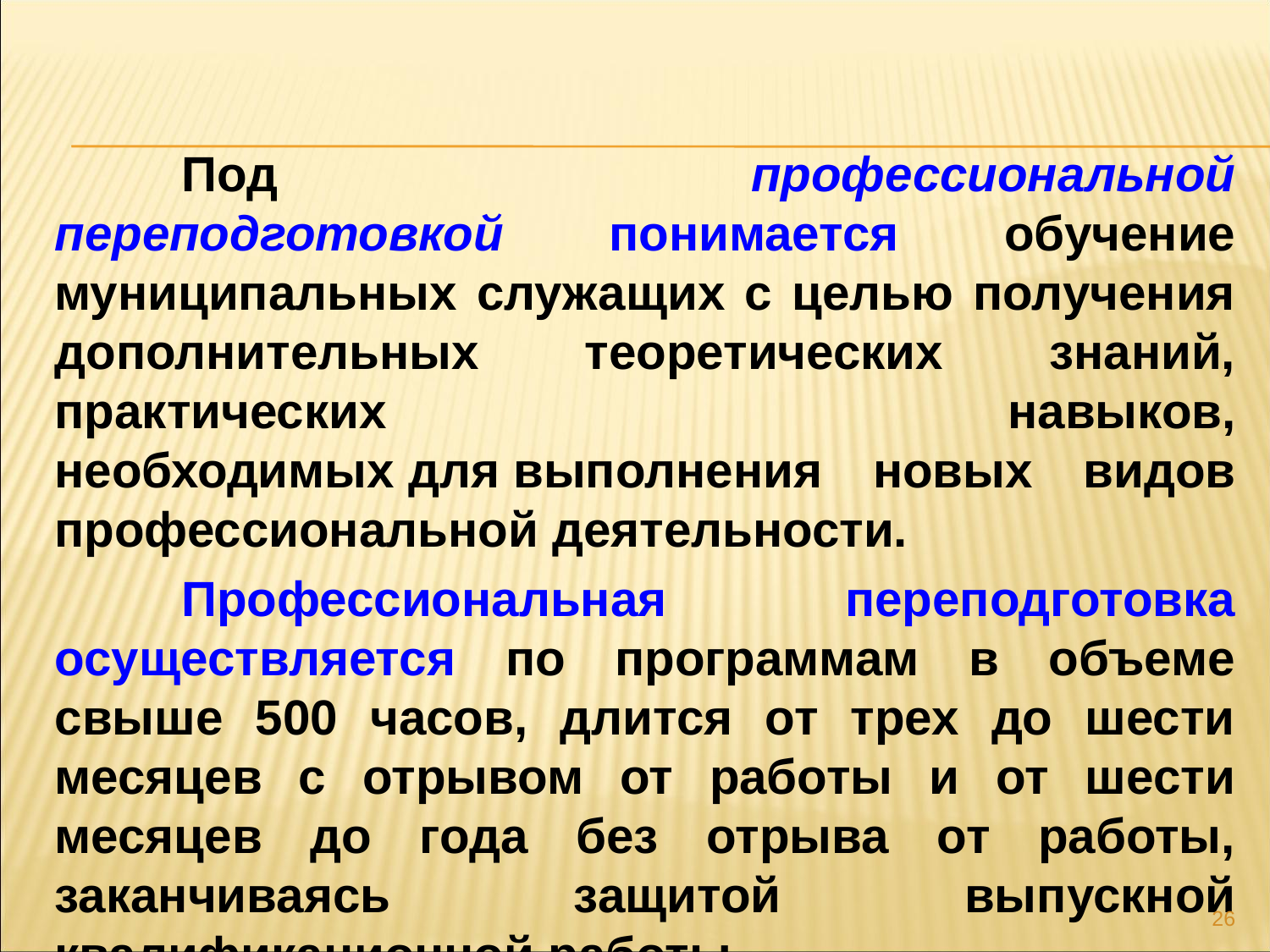

Под профессиональной переподготовкой понимается обучение муниципальных служащих с целью получения дополнительных теоретических знаний, практических навыков, необходимых для выполнения новых видов профессиональной деятельности.
	Профессиональная переподготовка осуществляется по программам в объеме свыше 500 часов, длится от трех до шести месяцев с отрывом от работы и от шести месяцев до года без отрыва от работы, заканчиваясь защитой выпускной квалификационной работы.
26